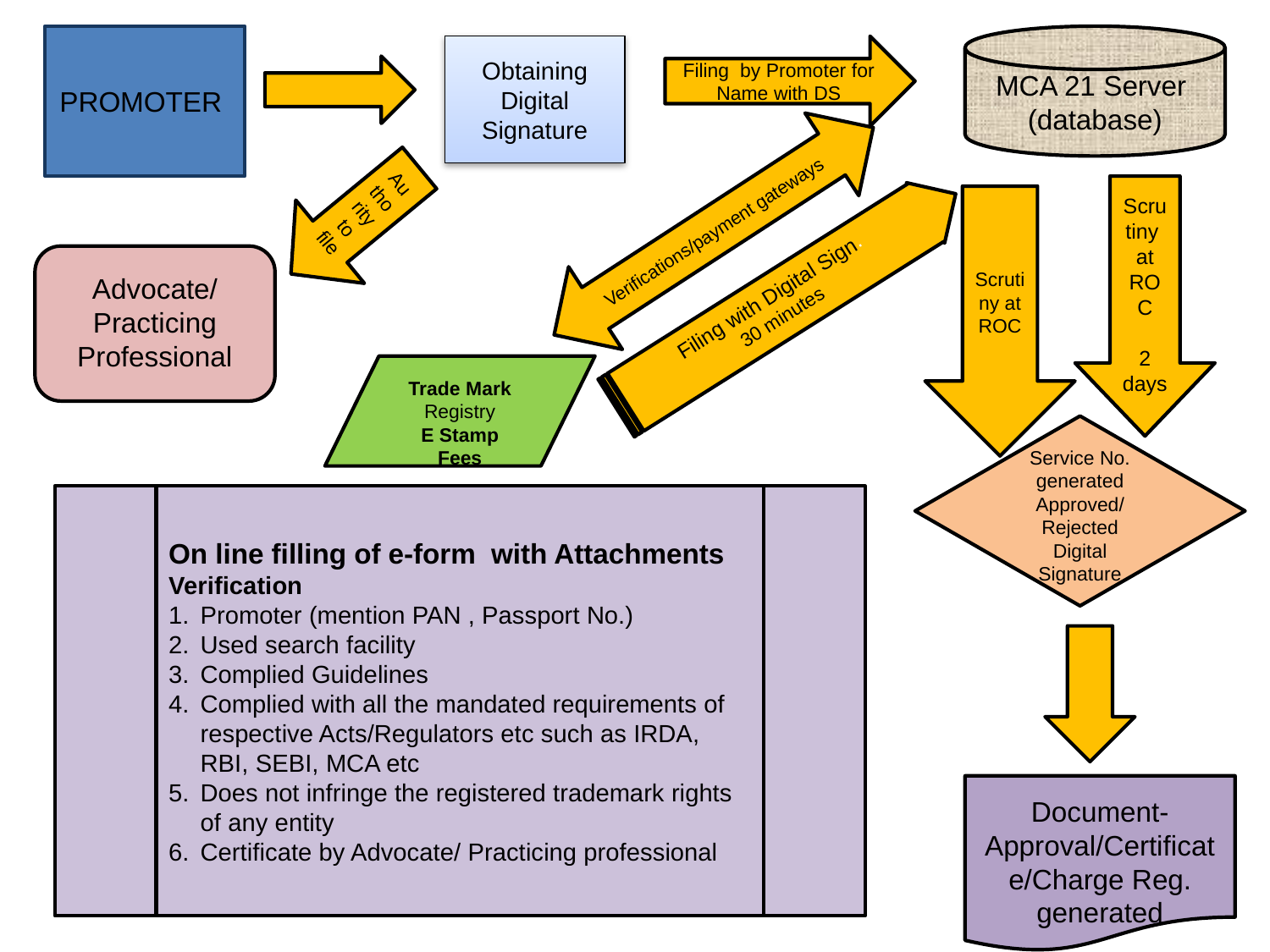

PROMOTER
MCA 21 Server
(database)
Obtaining Digital Signature
Filing  by Promoter for Name with DS

Authority to file

Scrutiny  at ROC

2 days

Verifications/payment gateways
Scrutiny at ROC

Advocate/ Practicing Professional

Filing with Digital Sign.
30 minutes

Trade Mark Registry
E Stamp
Fees

Service No. generated
Approved/Rejected
Digital Signature

On line filling of e-form  with Attachments
Verification
Promoter (mention PAN , Passport No.)
Used search facility
Complied Guidelines
Complied with all the mandated requirements of  respective Acts/Regulators etc such as IRDA, RBI, SEBI, MCA etc
Does not infringe the registered trademark rights of any entity
Certificate by Advocate/ Practicing professional

Document- Approval/Certificate/Charge Reg.
generated

17